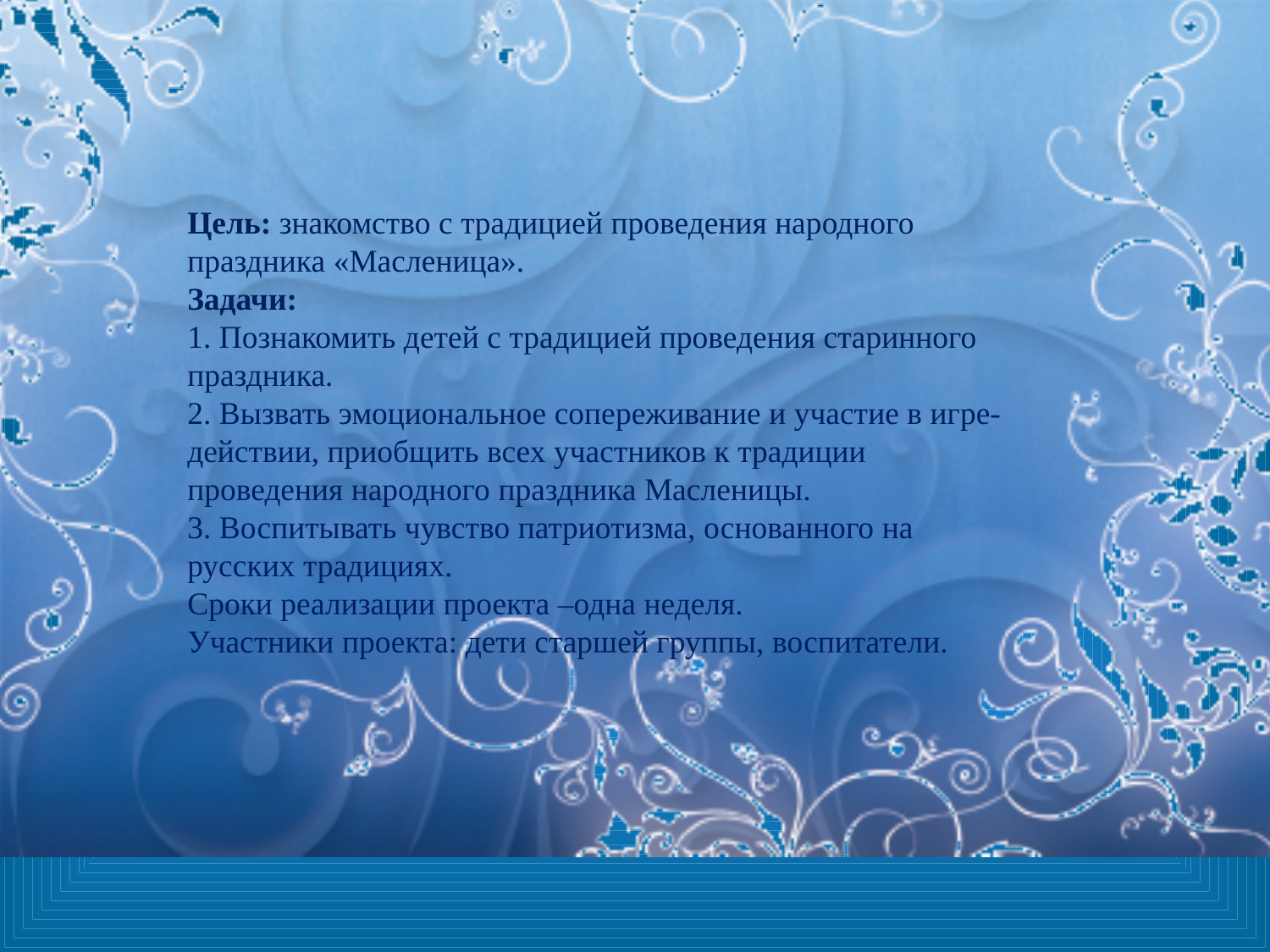

Цель: знакомство с традицией проведения народного праздника «Масленица».
Задачи:
1. Познакомить детей с традицией проведения старинного праздника.
2. Вызвать эмоциональное сопереживание и участие в игре-действии, приобщить всех участников к традиции проведения народного праздника Масленицы.
3. Воспитывать чувство патриотизма, основанного на русских традициях.
Сроки реализации проекта –одна неделя.
Участники проекта: дети старшей группы, воспитатели.